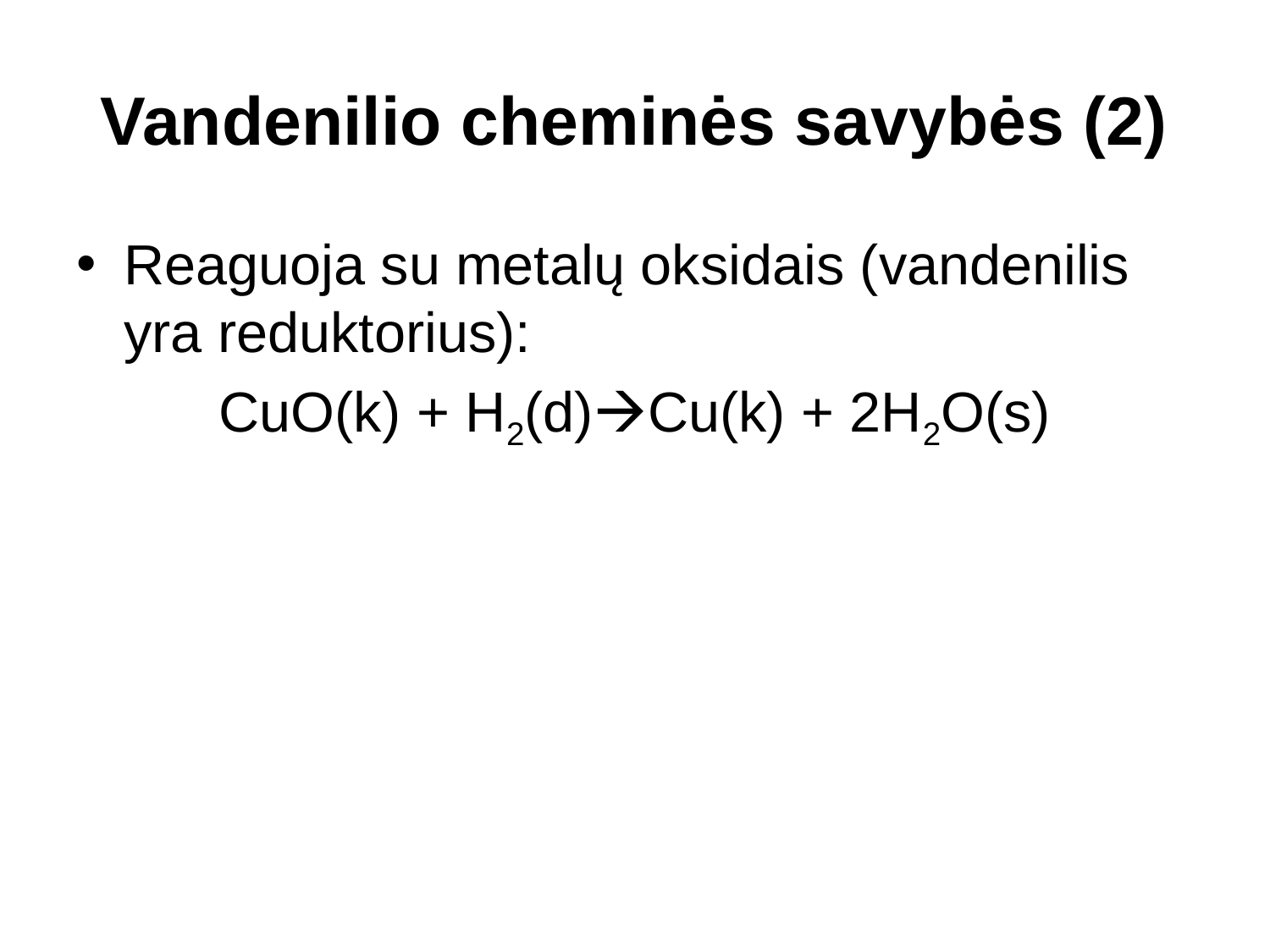

# Vandenilio cheminės savybės (2)
Reaguoja su metalų oksidais (vandenilis yra reduktorius):
CuO(k) + H2(d)🡪Cu(k) + 2H2O(s)